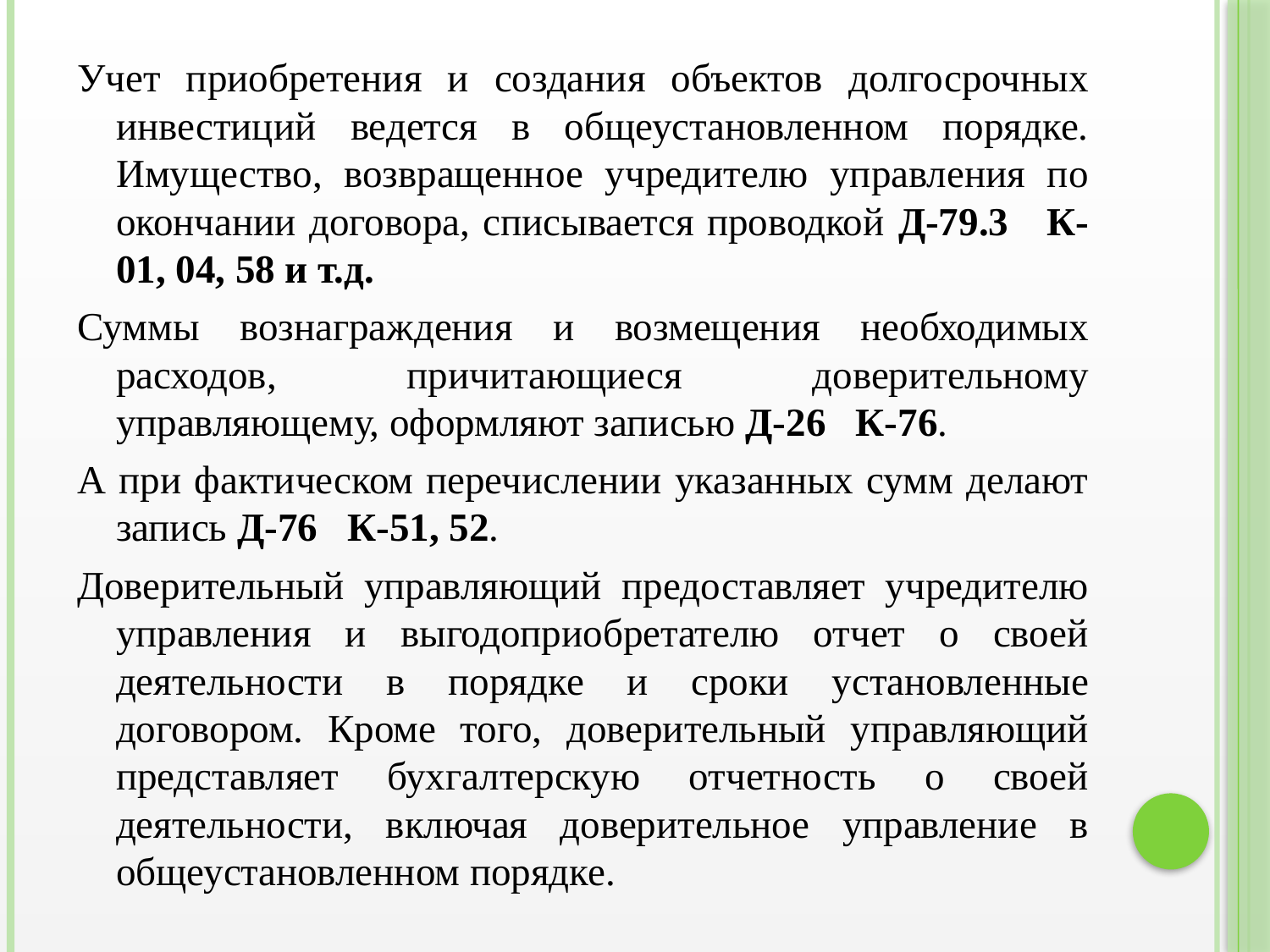

Учет приобретения и создания объектов долгосрочных инвестиций ведется в общеустановленном порядке. Имущество, возвращенное учредителю управления по окончании договора, списывается проводкой Д-79.3   К-01, 04, 58 и т.д.
Суммы вознаграждения и возмещения необходимых расходов, причитающиеся доверительному управляющему, оформляют записью Д-26   К-76.
А при фактическом перечислении указанных сумм делают запись Д-76   К-51, 52.
Доверительный управляющий предоставляет учредителю управления и выгодоприобретателю отчет о своей деятельности в порядке и сроки установленные договором. Кроме того, доверительный управляющий представляет бухгалтерскую отчетность о своей деятельности, включая доверительное управление в общеустановленном порядке.